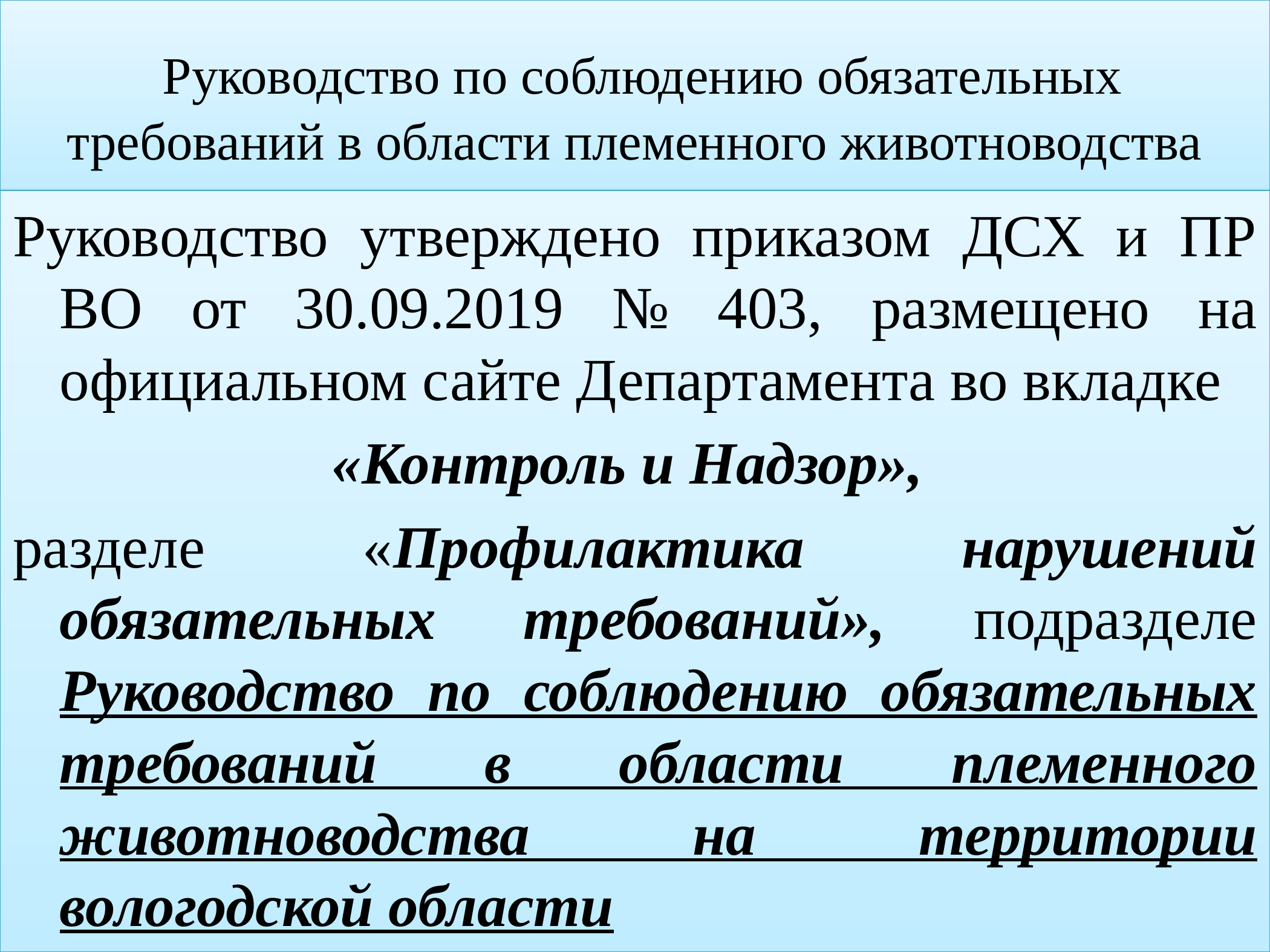

# Руководство по соблюдению обязательных требований в области племенного животноводства
Руководство утверждено приказом ДСХ и ПР ВО от 30.09.2019 № 403, размещено на официальном сайте Департамента во вкладке
«Контроль и Надзор»,
разделе «Профилактика нарушений обязательных требований», подразделе Руководство по соблюдению обязательных требований в области племенного животноводства на территории вологодской области